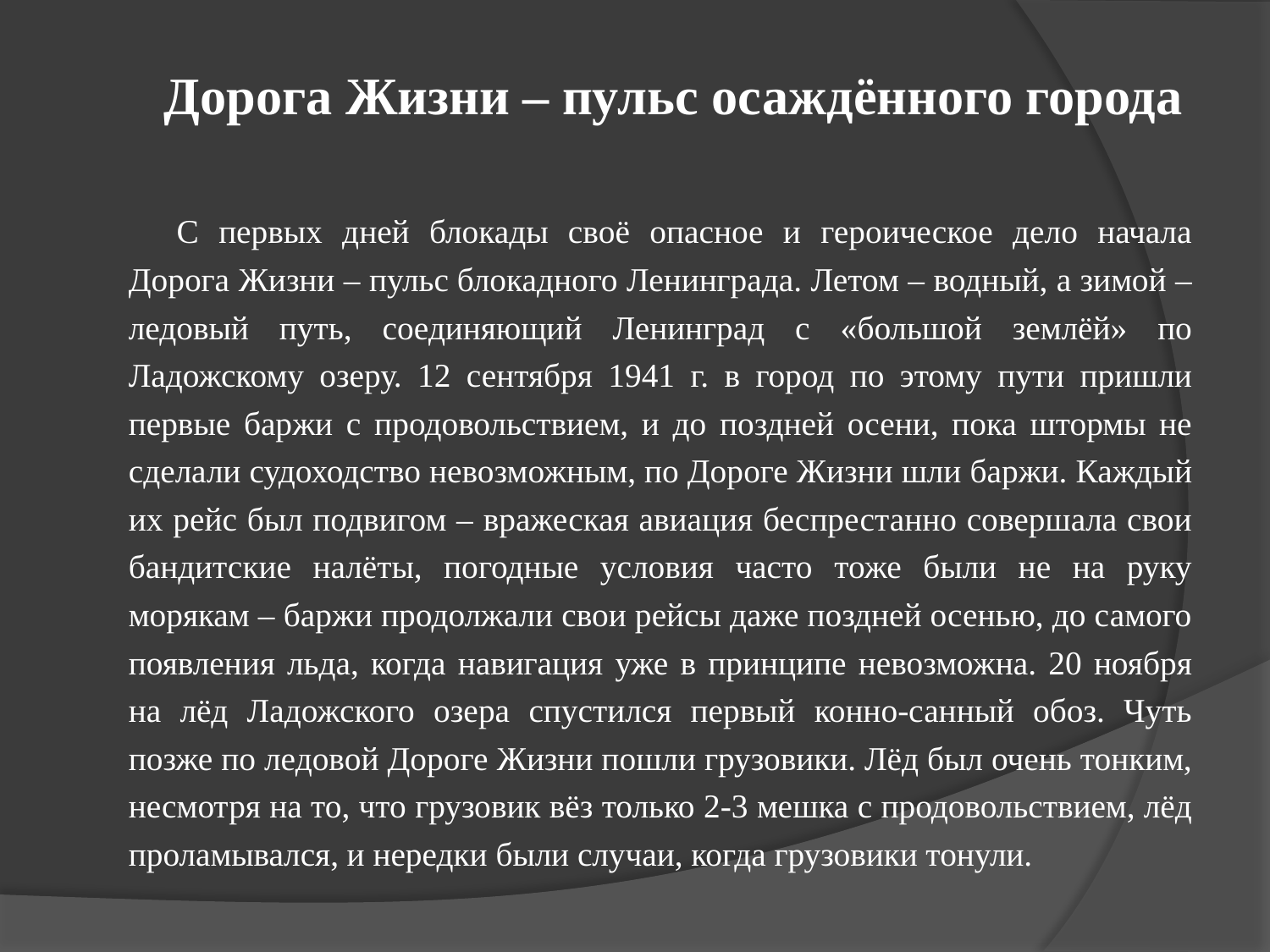

# Дорога Жизни – пульс осаждённого города
С первых дней блокады своё опасное и героическое дело начала Дорога Жизни – пульс блокадного Ленинграда. Летом – водный, а зимой – ледовый путь, соединяющий Ленинград с «большой землёй» по Ладожскому озеру. 12 сентября 1941 г. в город по этому пути пришли первые баржи с продовольствием, и до поздней осени, пока штормы не сделали судоходство невозможным, по Дороге Жизни шли баржи. Каждый их рейс был подвигом – вражеская авиация беспрестанно совершала свои бандитские налёты, погодные условия часто тоже были не на руку морякам – баржи продолжали свои рейсы даже поздней осенью, до самого появления льда, когда навигация уже в принципе невозможна. 20 ноября на лёд Ладожского озера спустился первый конно-санный обоз. Чуть позже по ледовой Дороге Жизни пошли грузовики. Лёд был очень тонким, несмотря на то, что грузовик вёз только 2-3 мешка с продовольствием, лёд проламывался, и нередки были случаи, когда грузовики тонули.